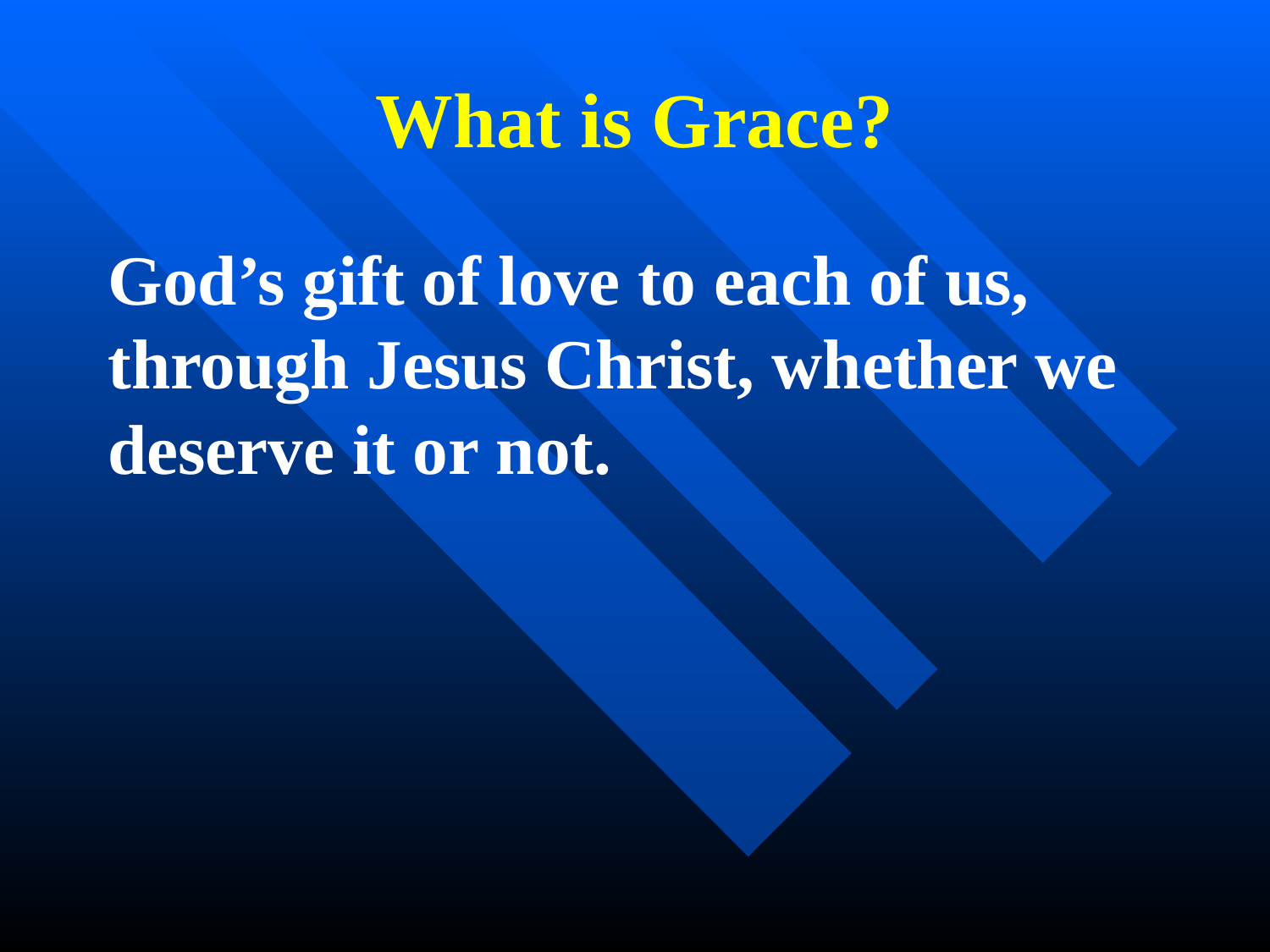

What is Grace?
God’s gift of love to each of us, through Jesus Christ, whether we deserve it or not.